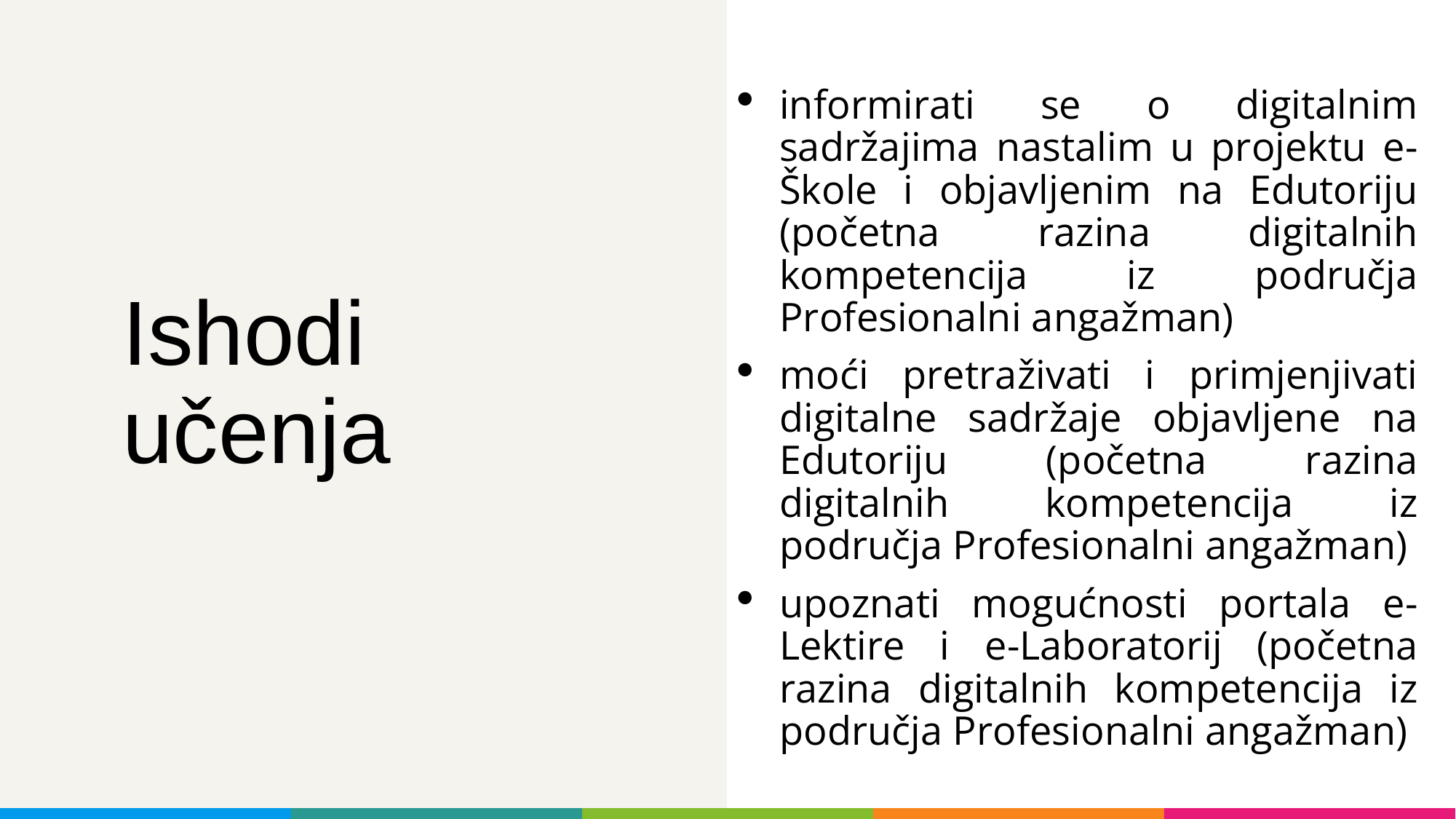

informirati se o digitalnim sadržajima nastalim u projektu e-Škole i objavljenim na Edutoriju (početna razina digitalnih kompetencija iz područja Profesionalni angažman)
moći pretraživati i primjenjivati digitalne sadržaje objavljene na Edutoriju (početna razina digitalnih kompetencija iz područja Profesionalni angažman)
upoznati mogućnosti portala e-Lektire i e-Laboratorij (početna razina digitalnih kompetencija iz područja Profesionalni angažman)
# Ishodi učenja